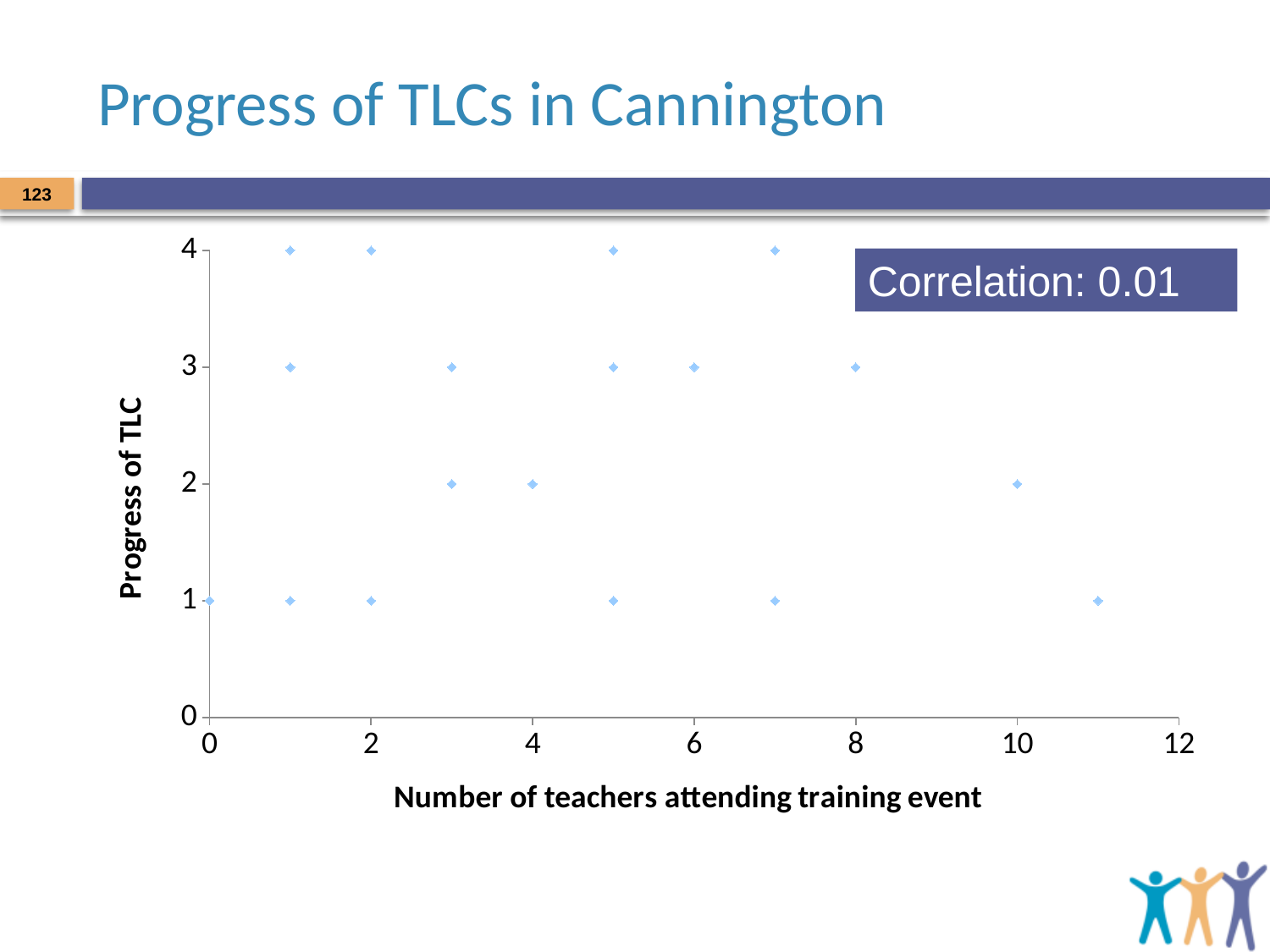

# Progress of TLCs in Cannington
123

### Chart

| Category |  |
|---|---|
Correlation: 0.01